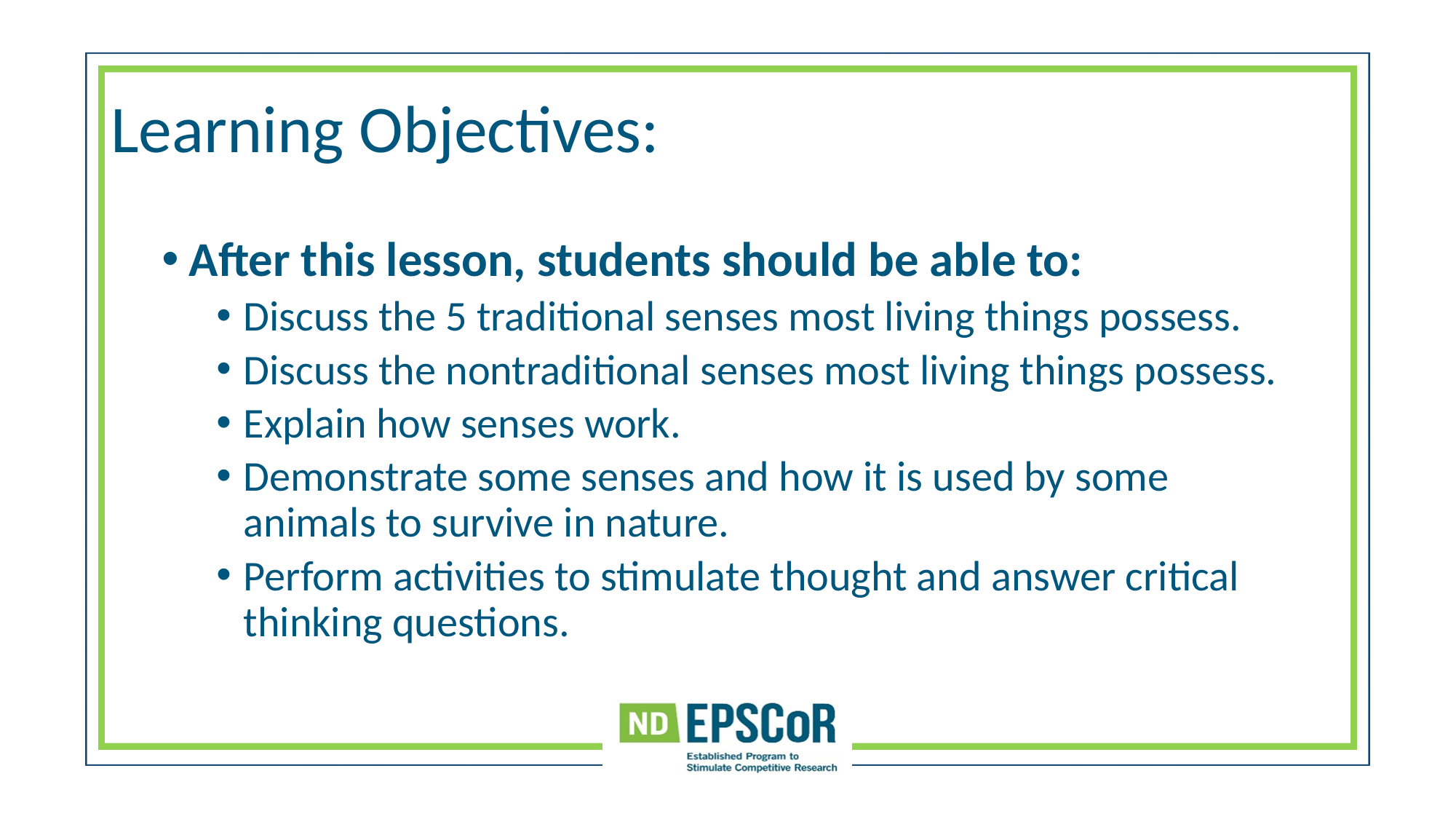

# Learning Objectives:
After this lesson, students should be able to:
Discuss the 5 traditional senses most living things possess.
Discuss the nontraditional senses most living things possess.
Explain how senses work.
Demonstrate some senses and how it is used by some animals to survive in nature.
Perform activities to stimulate thought and answer critical thinking questions.